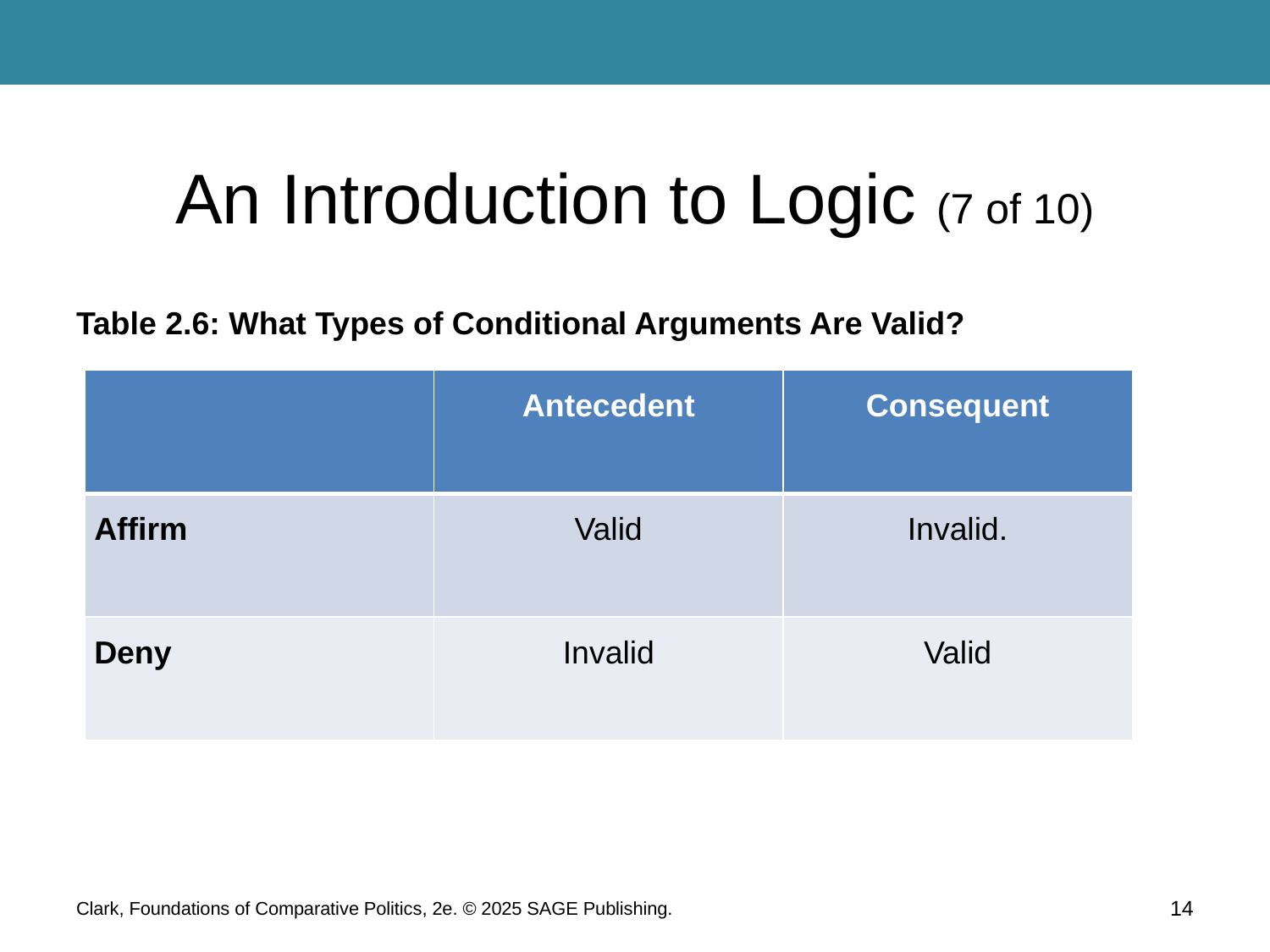

# An Introduction to Logic (7 of 10)
Table 2.6: What Types of Conditional Arguments Are Valid?

|  | Antecedent | Consequent |
| --- | --- | --- |
| Affirm | Valid | Invalid. |
| Deny | Invalid | Valid |
Clark, Foundations of Comparative Politics, 2e. © 2025 SAGE Publishing.
14